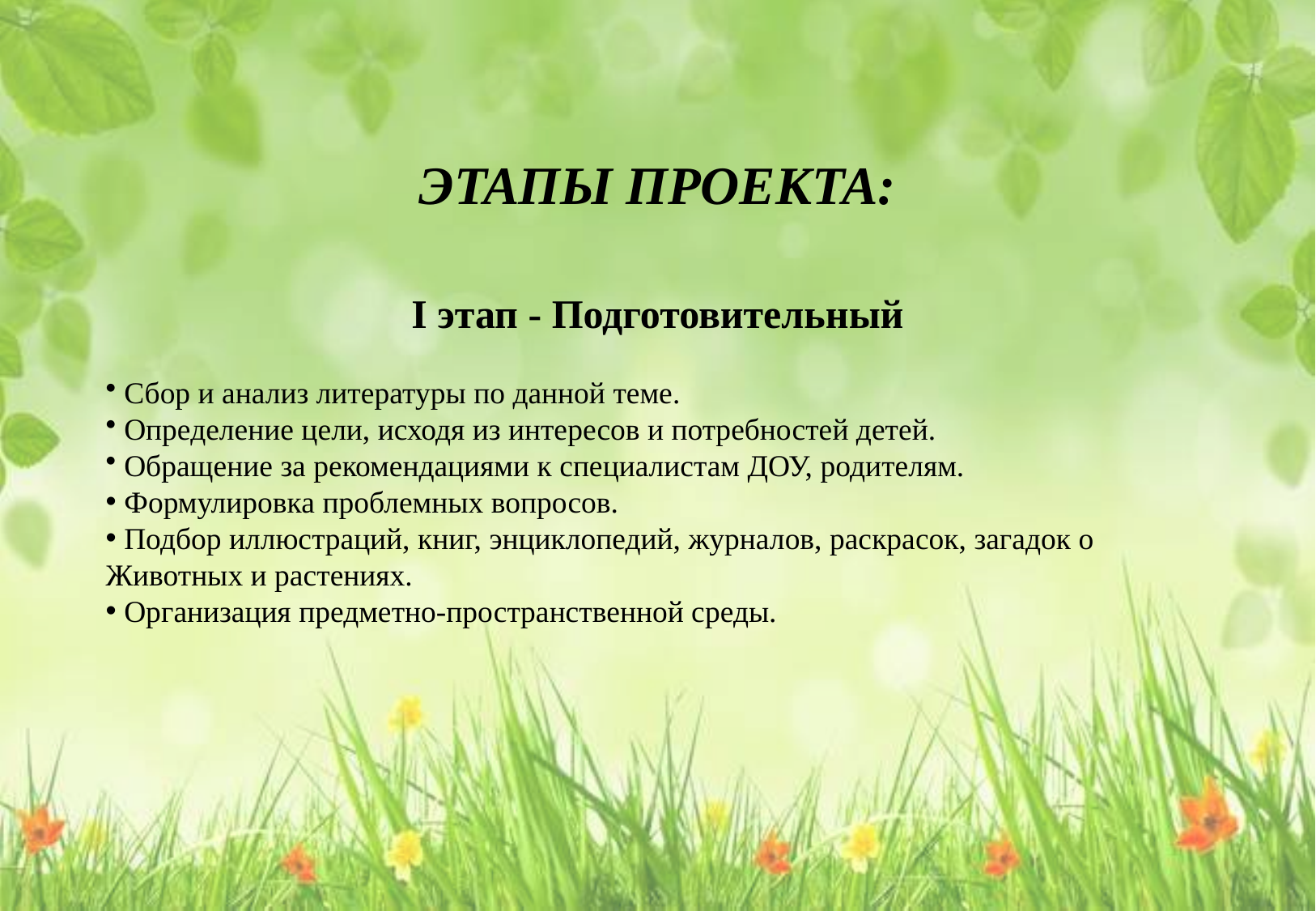

ЭТАПЫ ПРОЕКТА:

I этап - Подготовительный

 Сбор и анализ литературы по данной теме.
 Определение цели, исходя из интересов и потребностей детей.
 Обращение за рекомендациями к специалистам ДОУ, родителям.
 Формулировка проблемных вопросов.
 Подбор иллюстраций, книг, энциклопедий, журналов, раскрасок, загадок о
Животных и растениях.
 Организация предметно-пространственной среды.